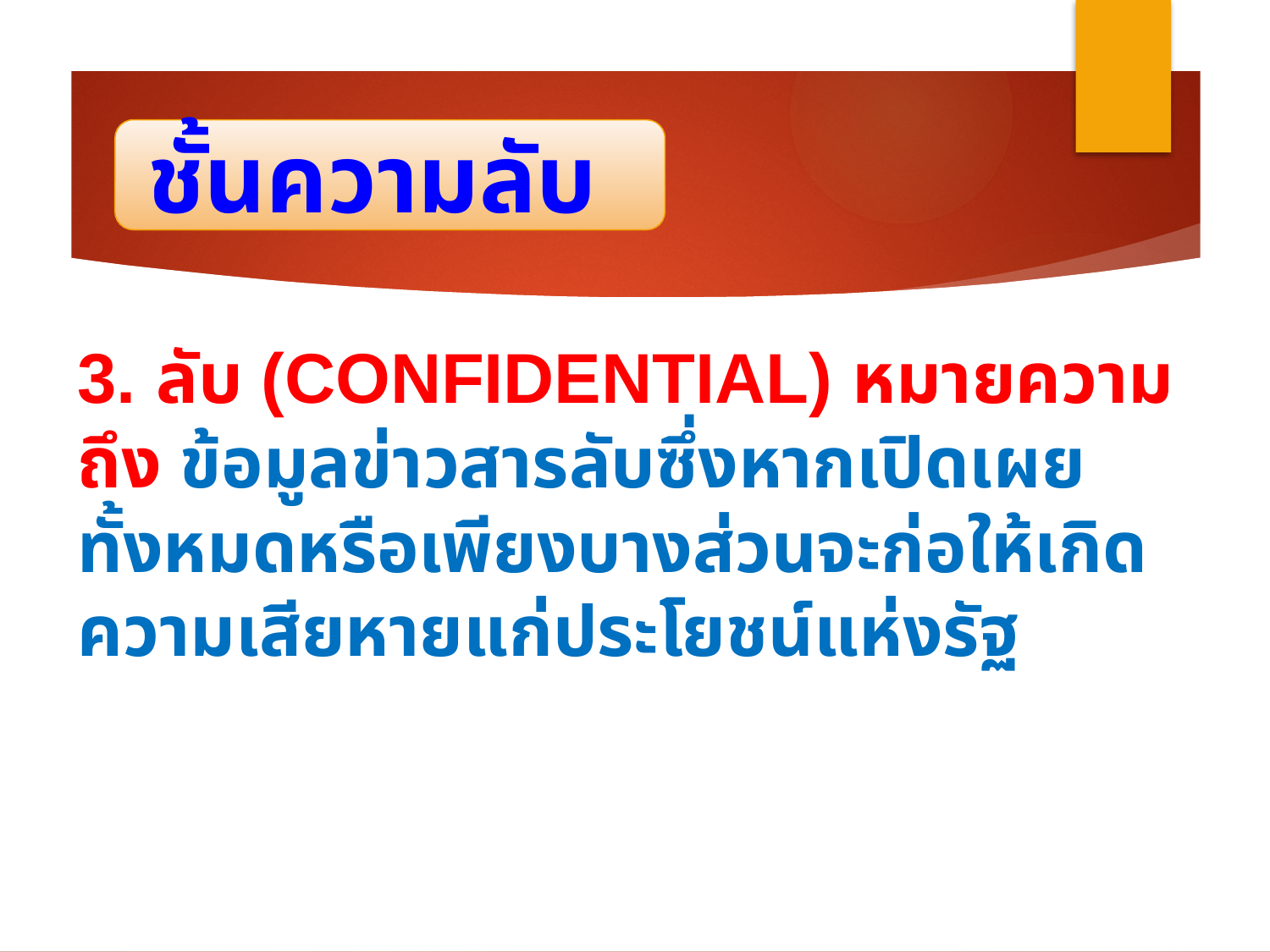

# ชั้นความลับ

3. ลับ (CONFIDENTIAL) หมายความถึง ข้อมูลข่าวสารลับซึ่งหากเปิดเผยทั้งหมดหรือเพียงบางส่วนจะก่อให้เกิดความเสียหายแก่ประโยชน์แห่งรัฐ